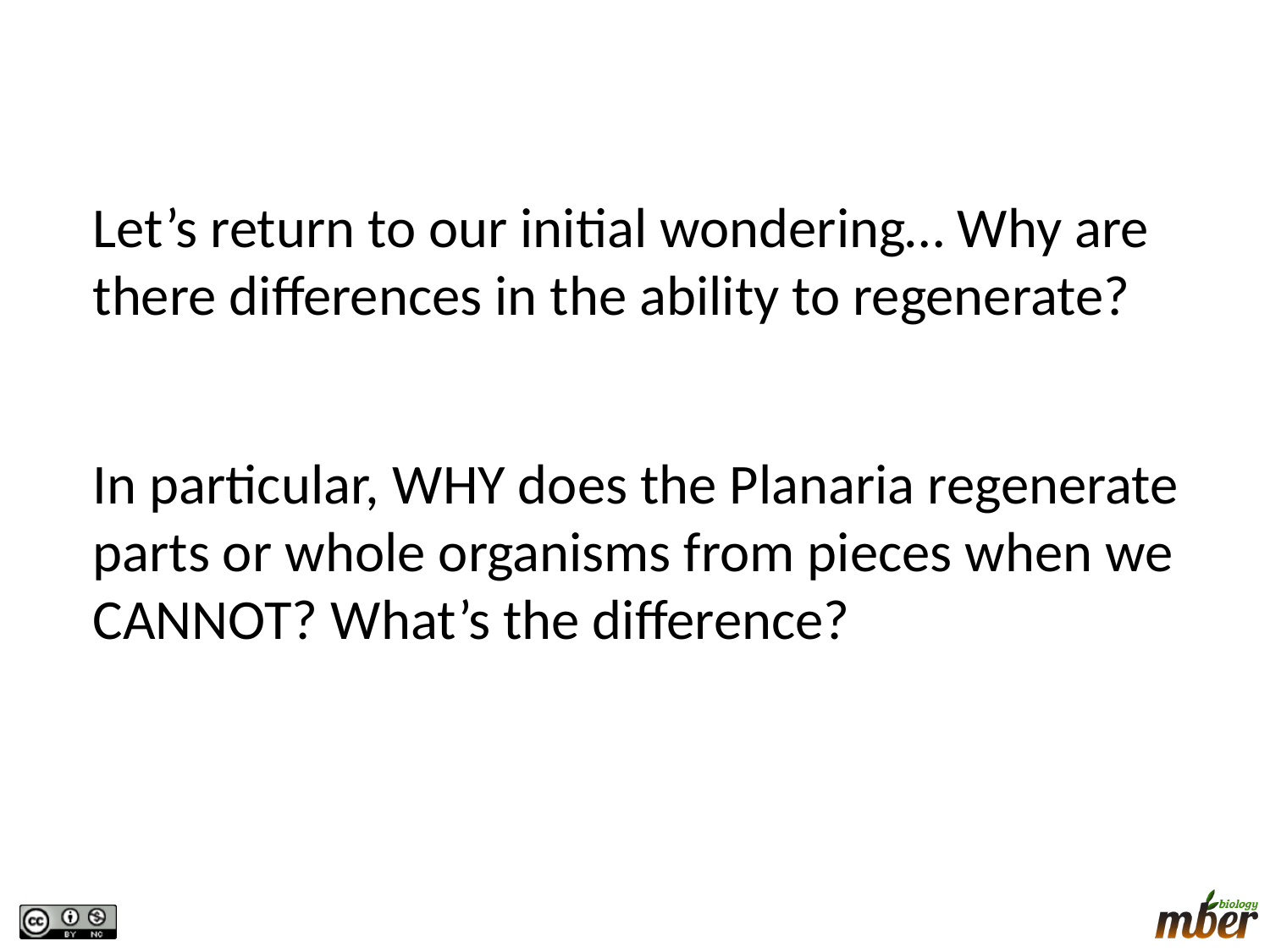

Let’s return to our initial wondering… Why are there differences in the ability to regenerate?
In particular, WHY does the Planaria regenerate parts or whole organisms from pieces when we CANNOT? What’s the difference?